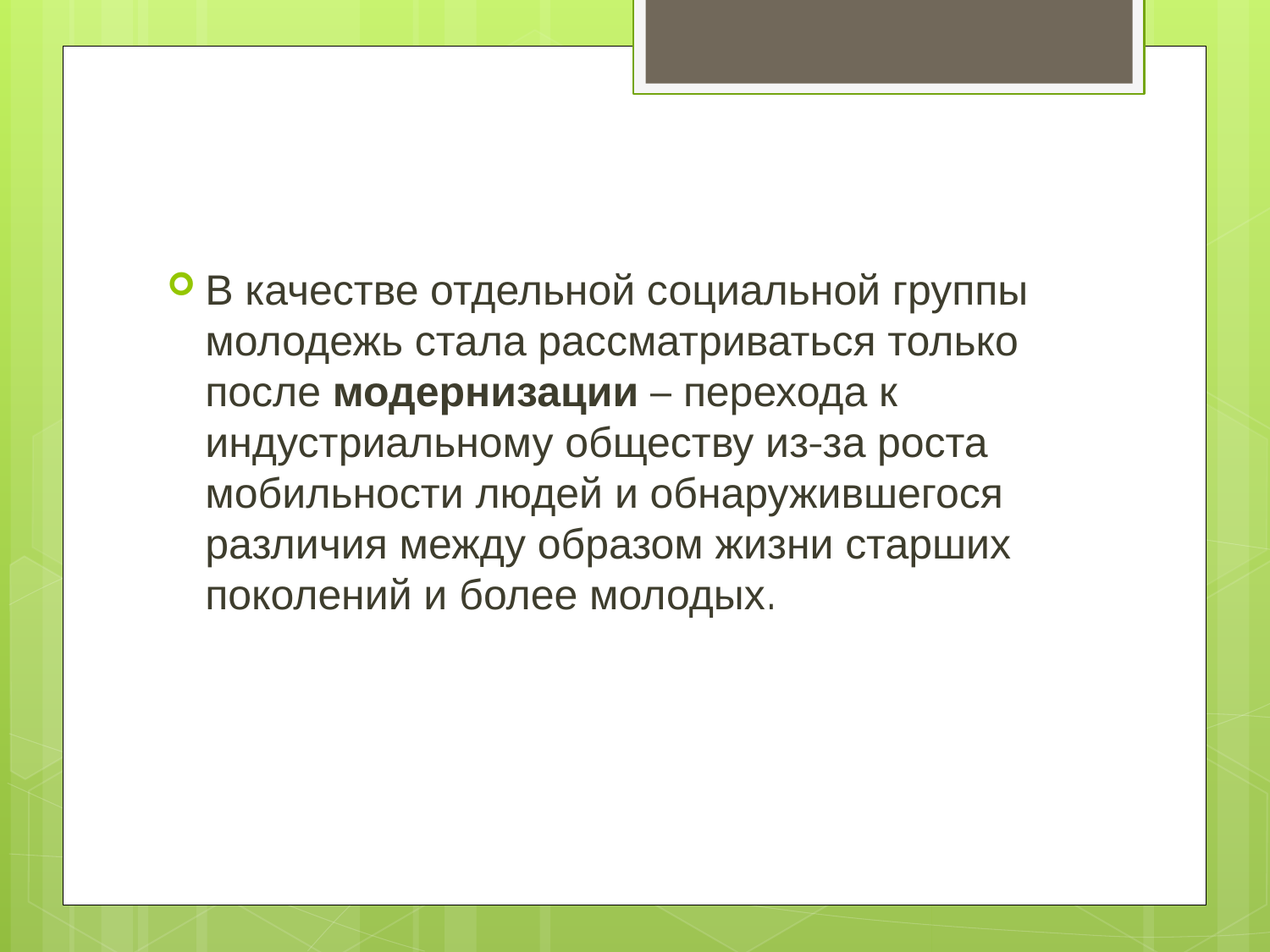

В качестве отдельной социальной группы молодежь стала рассматриваться только после модернизации – перехода к индустриальному обществу из-за роста мобильности людей и обнаружившегося различия между образом жизни старших поколений и более молодых.